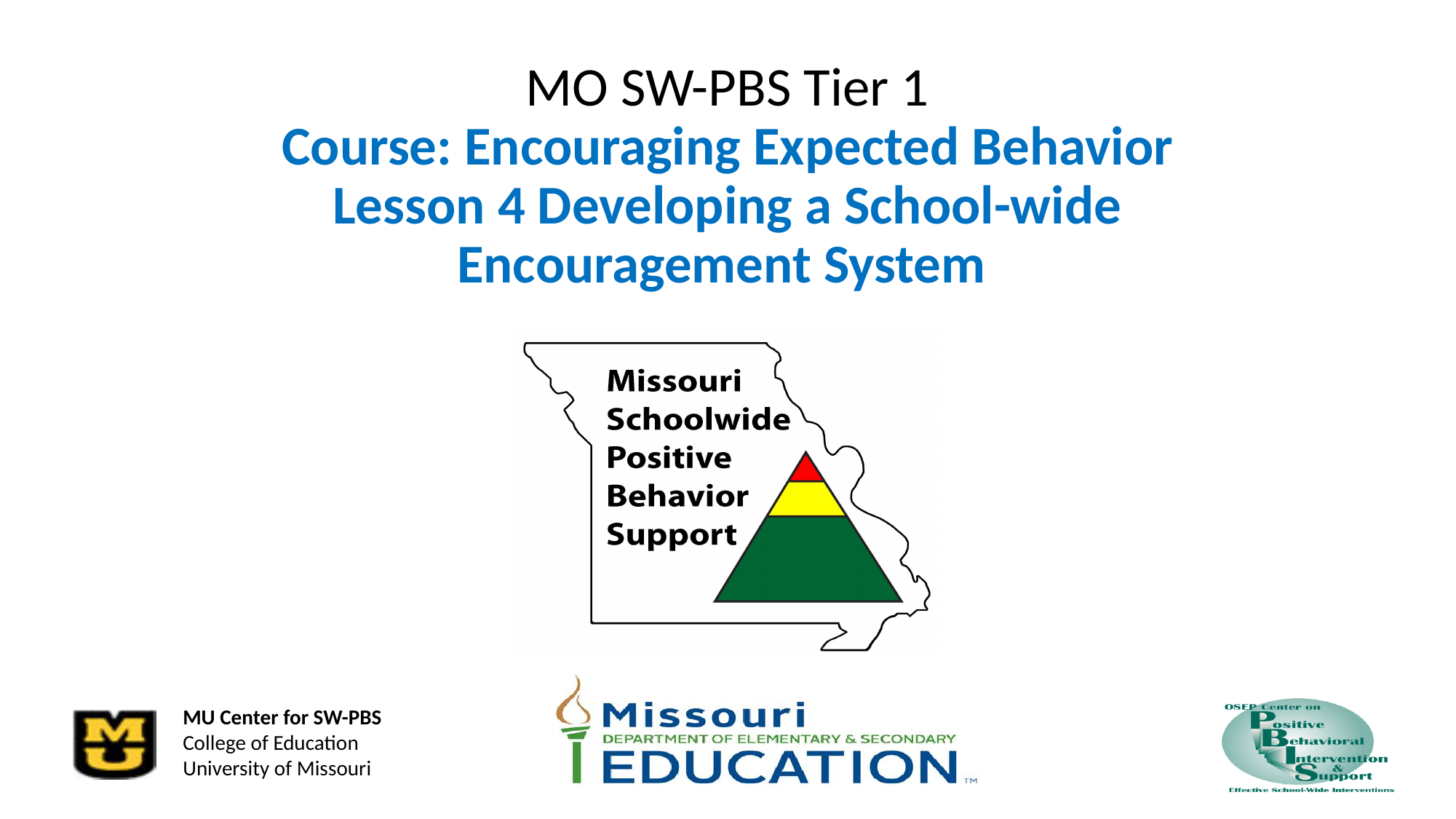

# MO SW-PBS Tier 1 Course: Encouraging Expected Behavior Lesson 4 Developing a School-wide Encouragement System